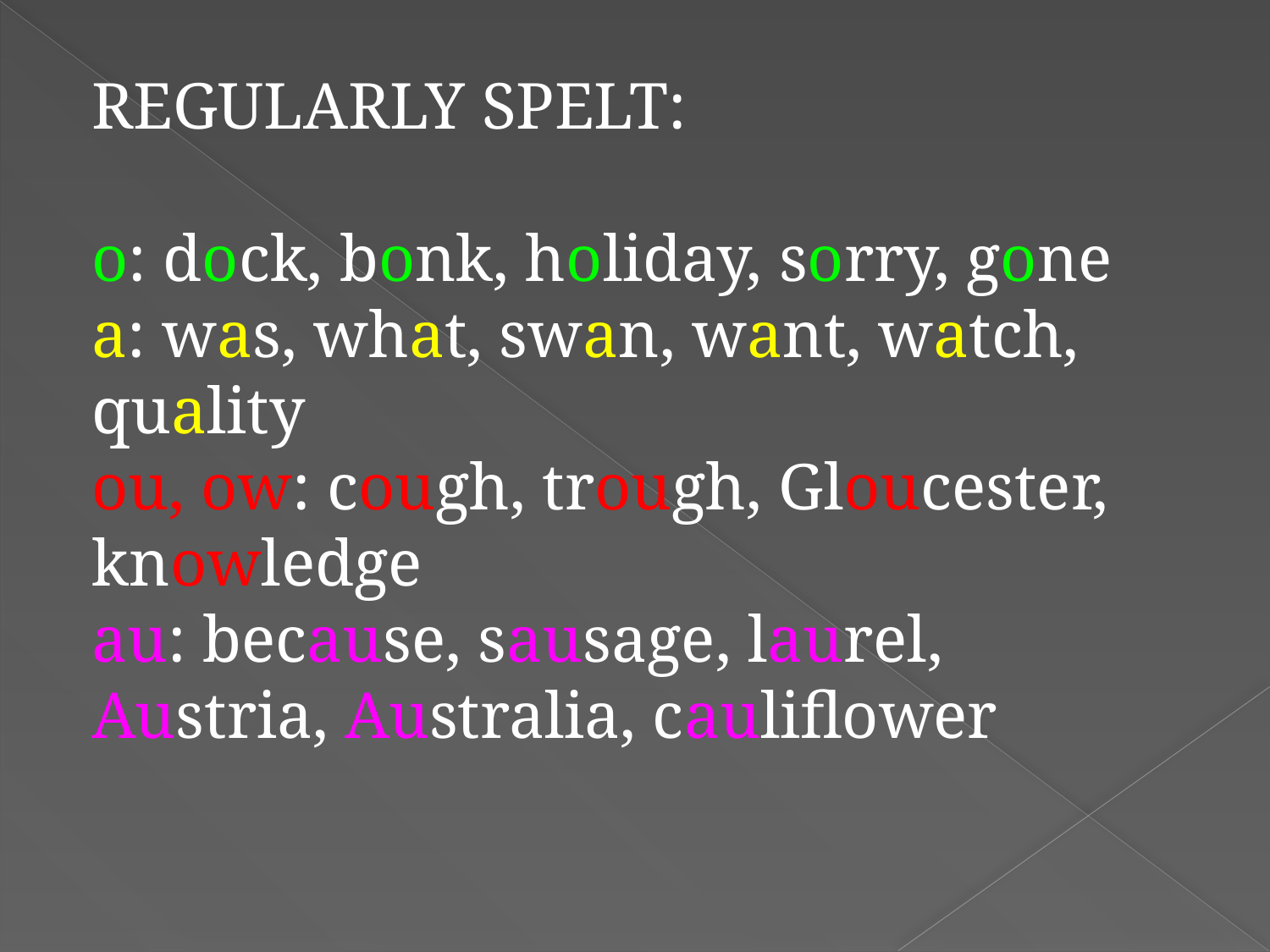

REGULARLY SPELT:

o: dock, bonk, holiday, sorry, gone
a: was, what, swan, want, watch, quality
ou, ow: cough, trough, Gloucester, knowledge
au: because, sausage, laurel, Austria, Australia, cauliflower